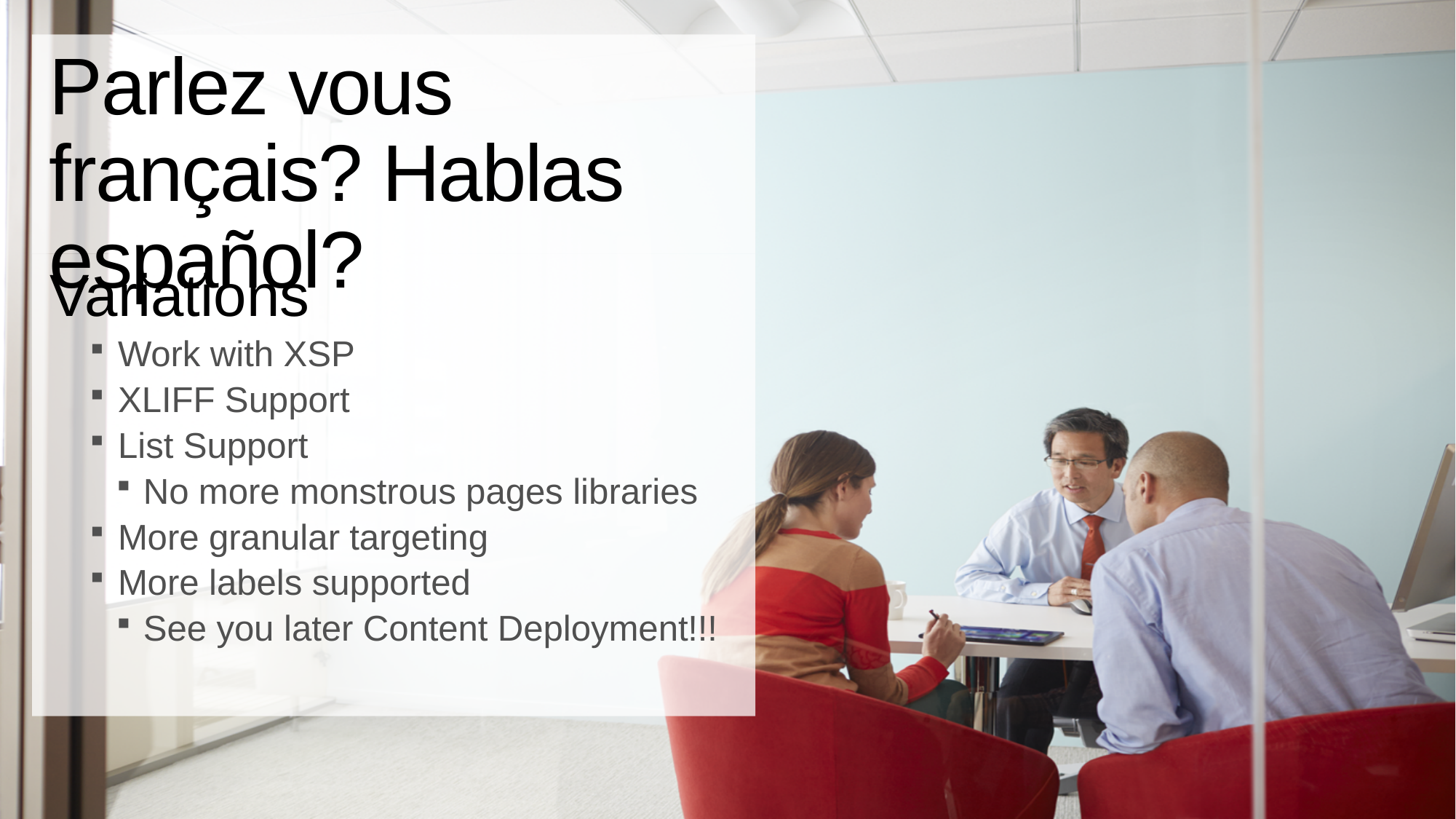

# Parlez vous français? Hablas español?
Variations
Work with XSP
XLIFF Support
List Support
No more monstrous pages libraries
More granular targeting
More labels supported
See you later Content Deployment!!!